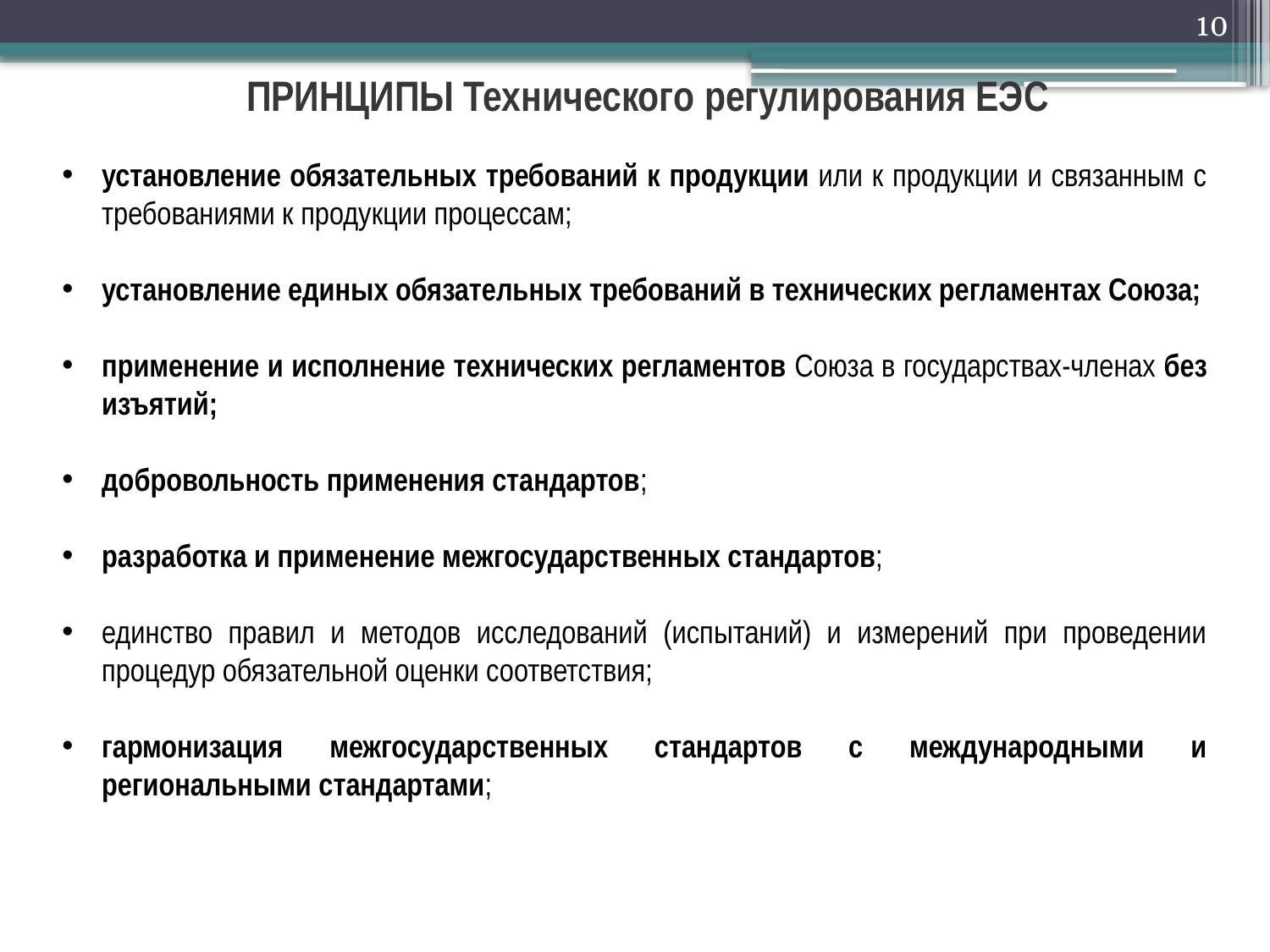

10
# ПРИНЦИПЫ Технического регулирования ЕЭС
установление обязательных требований к продукции или к продукции и связанным с требованиями к продукции процессам;

установление единых обязательных требований в технических регламентах Союза;

применение и исполнение технических регламентов Союза в государствах-членах без изъятий;

добровольность применения стандартов;

разработка и применение межгосударственных стандартов;

единство правил и методов исследований (испытаний) и измерений при проведении процедур обязательной оценки соответствия;

гармонизация межгосударственных стандартов с международными и региональными стандартами;